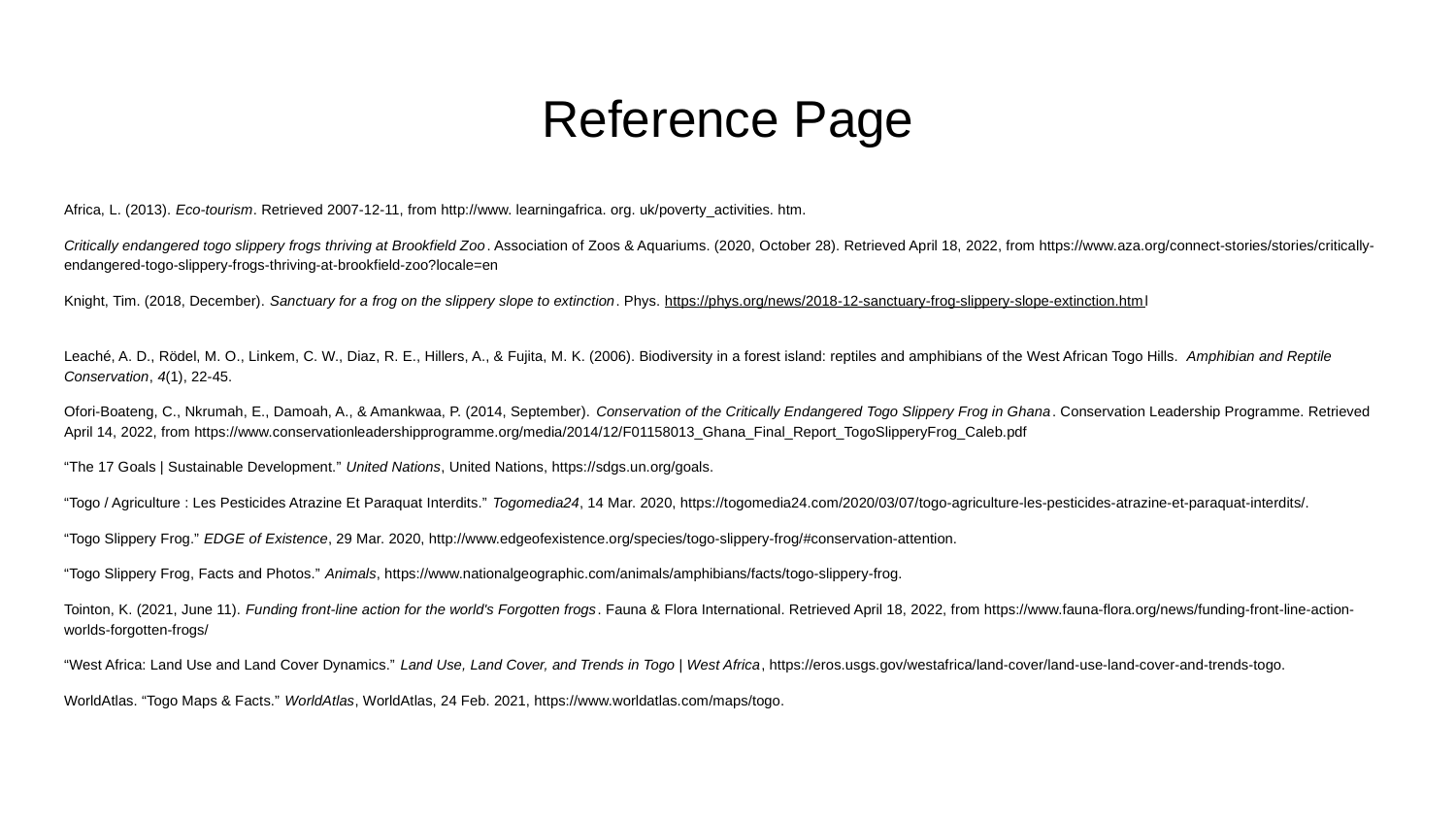

# Reference Page
Africa, L. (2013). Eco-tourism. Retrieved 2007-12-11, from http://www. learningafrica. org. uk/poverty_activities. htm.
Critically endangered togo slippery frogs thriving at Brookfield Zoo. Association of Zoos & Aquariums. (2020, October 28). Retrieved April 18, 2022, from https://www.aza.org/connect-stories/stories/critically-endangered-togo-slippery-frogs-thriving-at-brookfield-zoo?locale=en
Knight, Tim. (2018, December). Sanctuary for a frog on the slippery slope to extinction. Phys. https://phys.org/news/2018-12-sanctuary-frog-slippery-slope-extinction.html
Leaché, A. D., Rödel, M. O., Linkem, C. W., Diaz, R. E., Hillers, A., & Fujita, M. K. (2006). Biodiversity in a forest island: reptiles and amphibians of the West African Togo Hills. Amphibian and Reptile Conservation, 4(1), 22-45.
Ofori-Boateng, C., Nkrumah, E., Damoah, A., & Amankwaa, P. (2014, September). Conservation of the Critically Endangered Togo Slippery Frog in Ghana. Conservation Leadership Programme. Retrieved April 14, 2022, from https://www.conservationleadershipprogramme.org/media/2014/12/F01158013_Ghana_Final_Report_TogoSlipperyFrog_Caleb.pdf
“The 17 Goals | Sustainable Development.” United Nations, United Nations, https://sdgs.un.org/goals.
“Togo / Agriculture : Les Pesticides Atrazine Et Paraquat Interdits.” Togomedia24, 14 Mar. 2020, https://togomedia24.com/2020/03/07/togo-agriculture-les-pesticides-atrazine-et-paraquat-interdits/.
“Togo Slippery Frog.” EDGE of Existence, 29 Mar. 2020, http://www.edgeofexistence.org/species/togo-slippery-frog/#conservation-attention.
“Togo Slippery Frog, Facts and Photos.” Animals, https://www.nationalgeographic.com/animals/amphibians/facts/togo-slippery-frog.
Tointon, K. (2021, June 11). Funding front-line action for the world's Forgotten frogs. Fauna & Flora International. Retrieved April 18, 2022, from https://www.fauna-flora.org/news/funding-front-line-action-worlds-forgotten-frogs/
“West Africa: Land Use and Land Cover Dynamics.” Land Use, Land Cover, and Trends in Togo | West Africa, https://eros.usgs.gov/westafrica/land-cover/land-use-land-cover-and-trends-togo.
WorldAtlas. “Togo Maps & Facts.” WorldAtlas, WorldAtlas, 24 Feb. 2021, https://www.worldatlas.com/maps/togo.